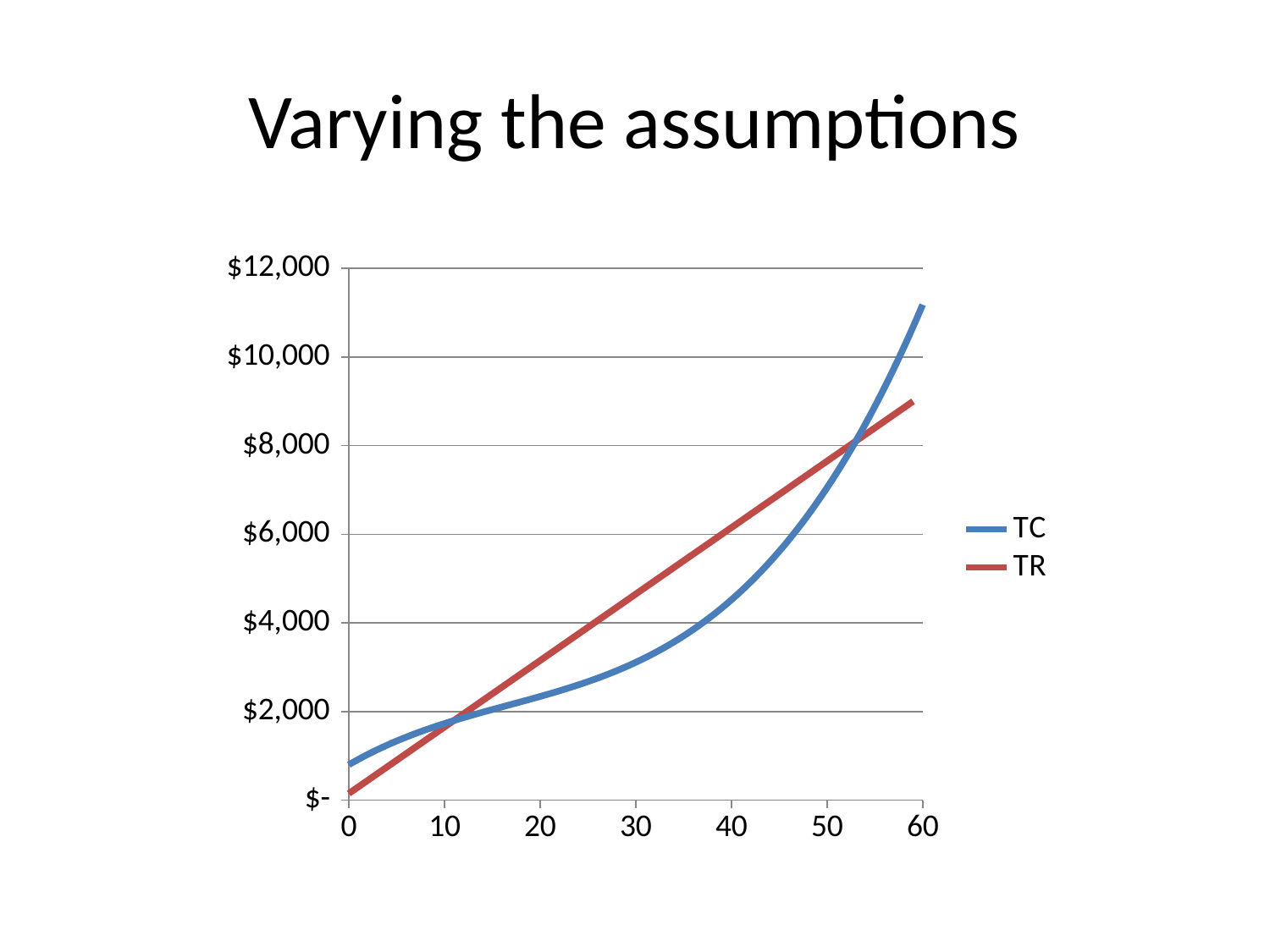

# Varying the assumptions

### Chart

| Category |  |  |
|---|---|---|